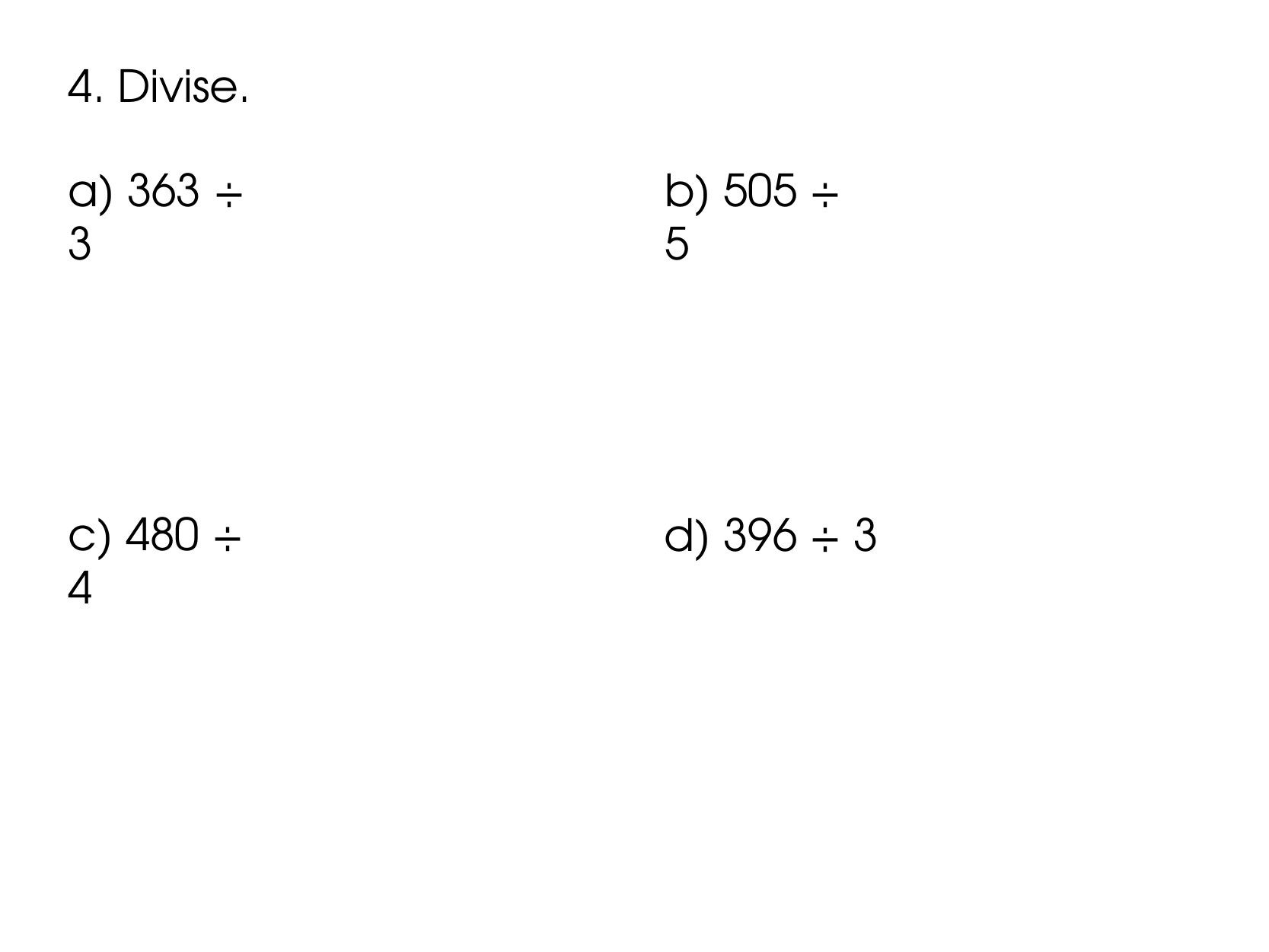

4. Divise.
a) 363 ÷ 3
b) 505 ÷ 5
c) 480 ÷ 4
d) 396 ÷ 3